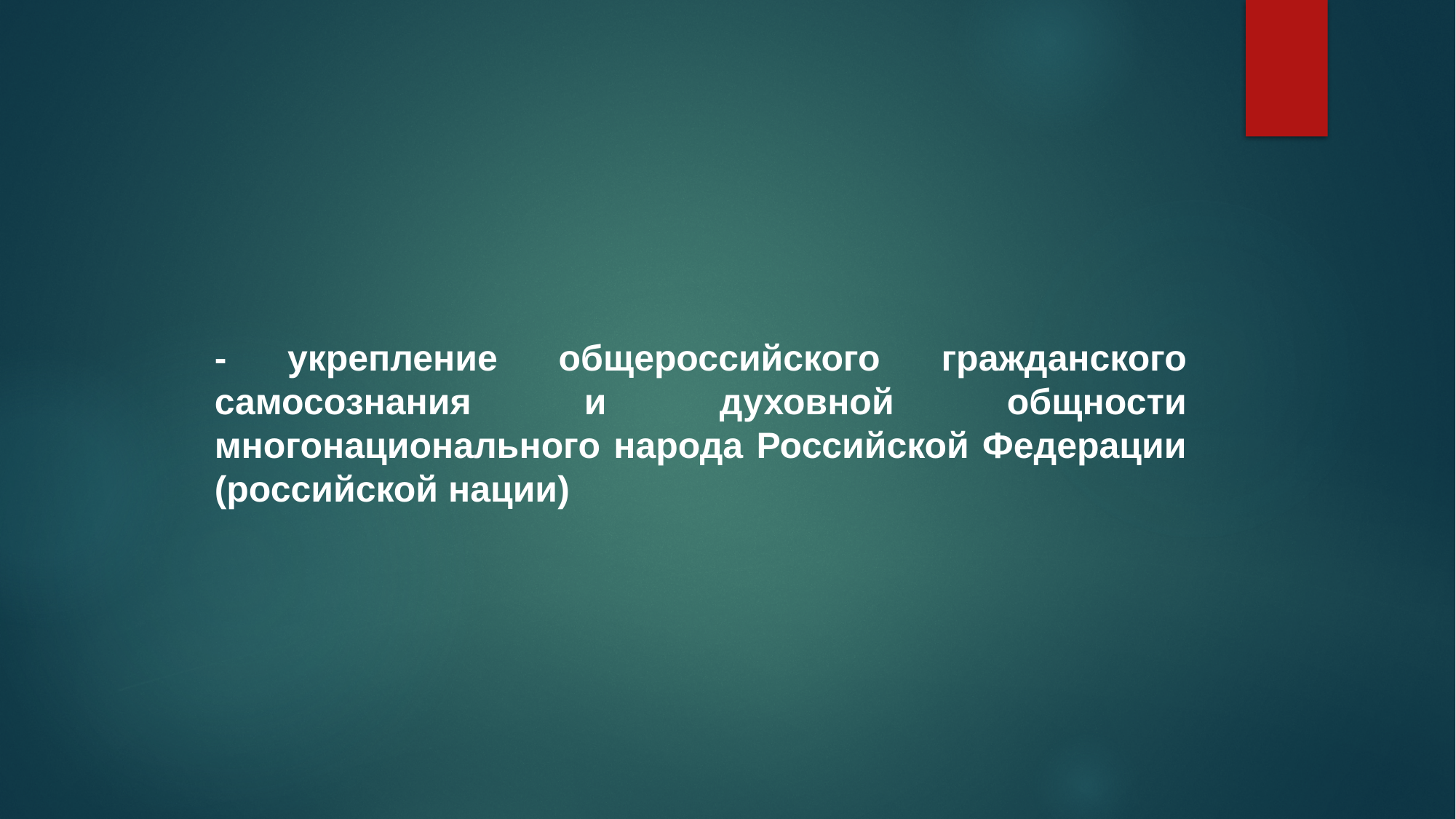

- укрепление общероссийского гражданского самосознания и духовной общности многонационального народа Российской Федерации (российской нации)